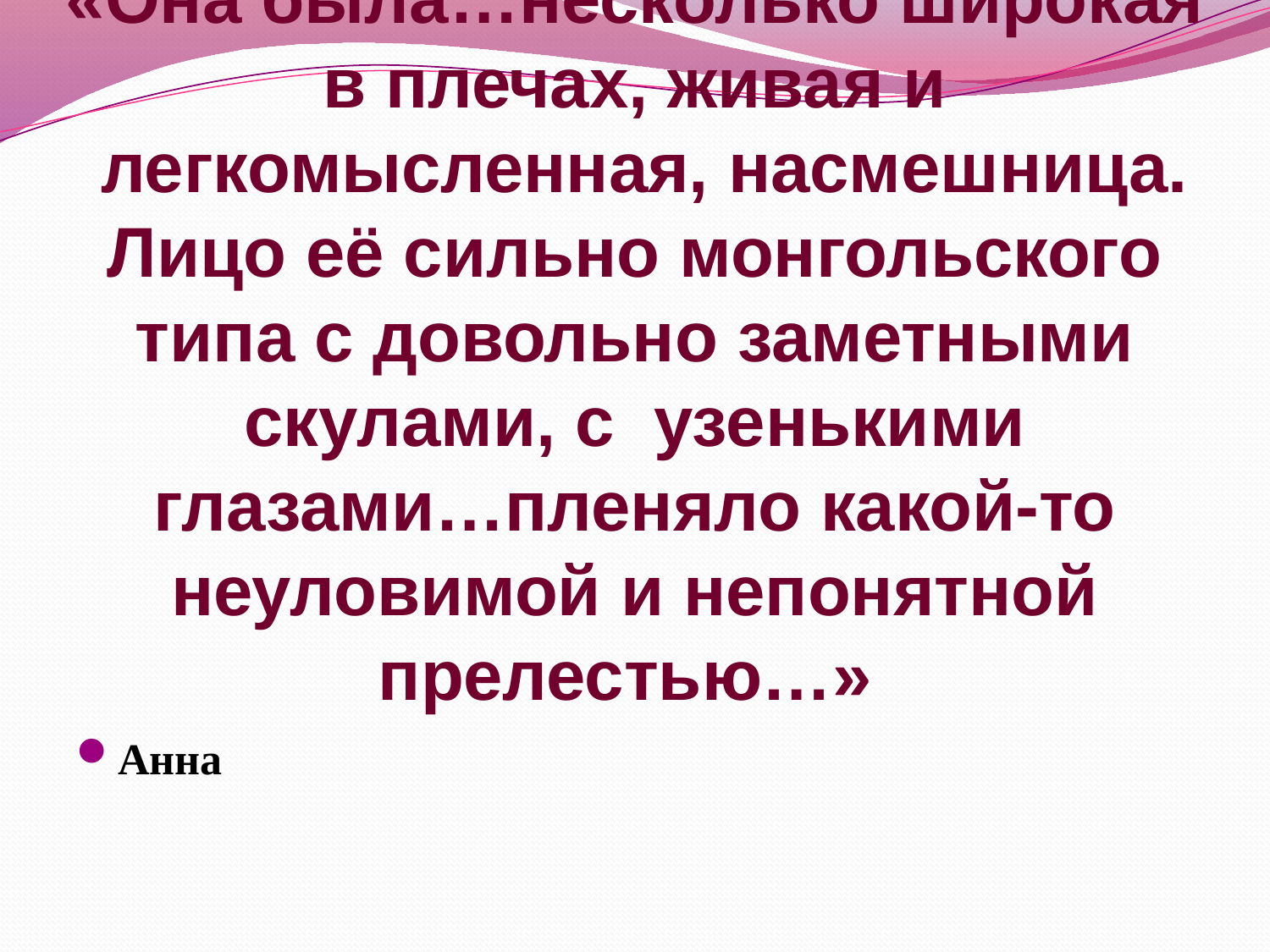

# Чей это портрет? «Она была…несколько широкая в плечах, живая и  легкомысленная, насмешница. Лицо её сильно монгольского типа с довольно заметными скулами, с  узенькими глазами…пленяло какой-то неуловимой и непонятной прелестью…»
Анна